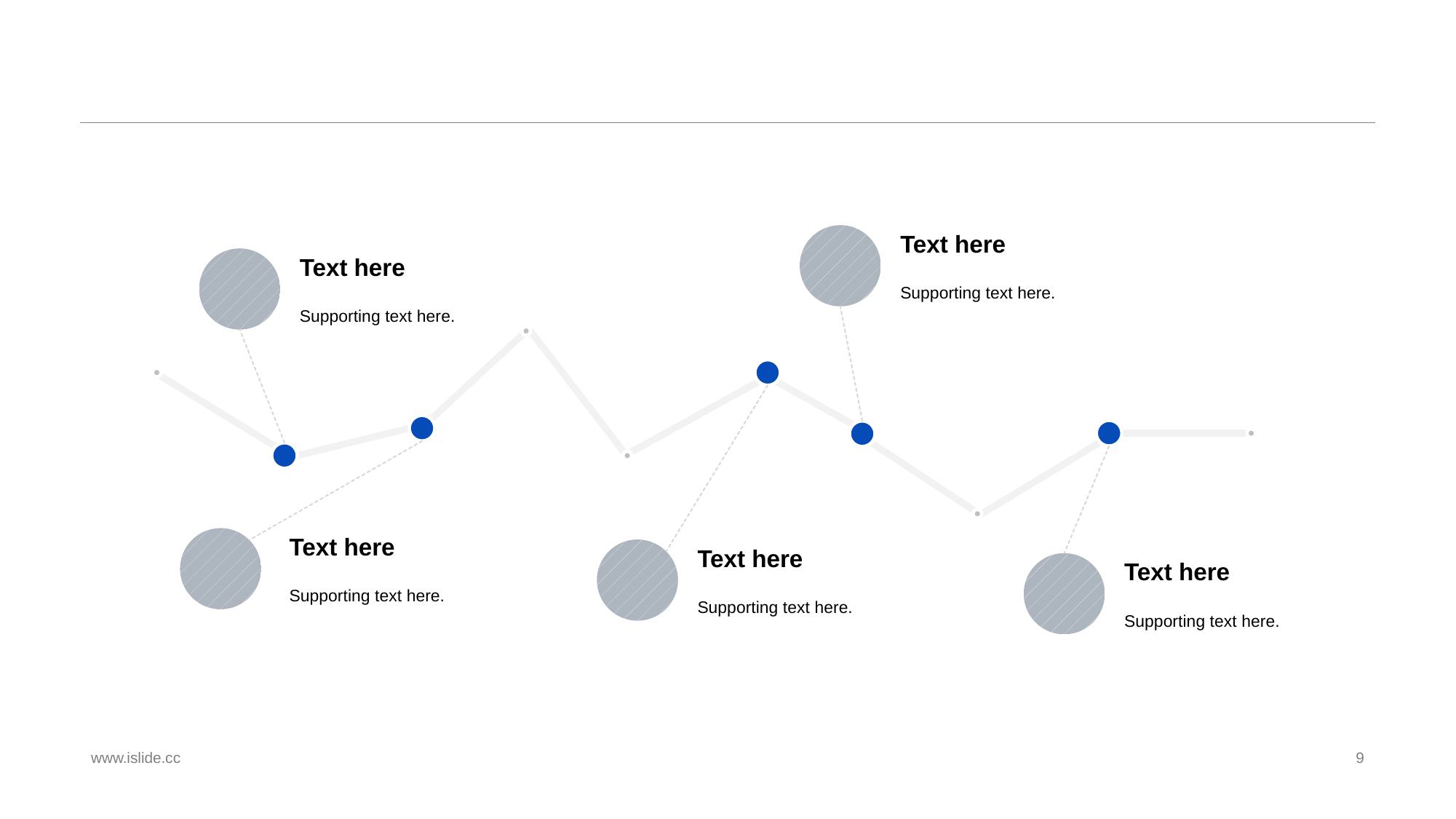

#
Text here
Supporting text here.

Text here
Supporting text here.

Text here
Supporting text here.

Text here
Supporting text here.

Text here
Supporting text here.

www.islide.cc
9